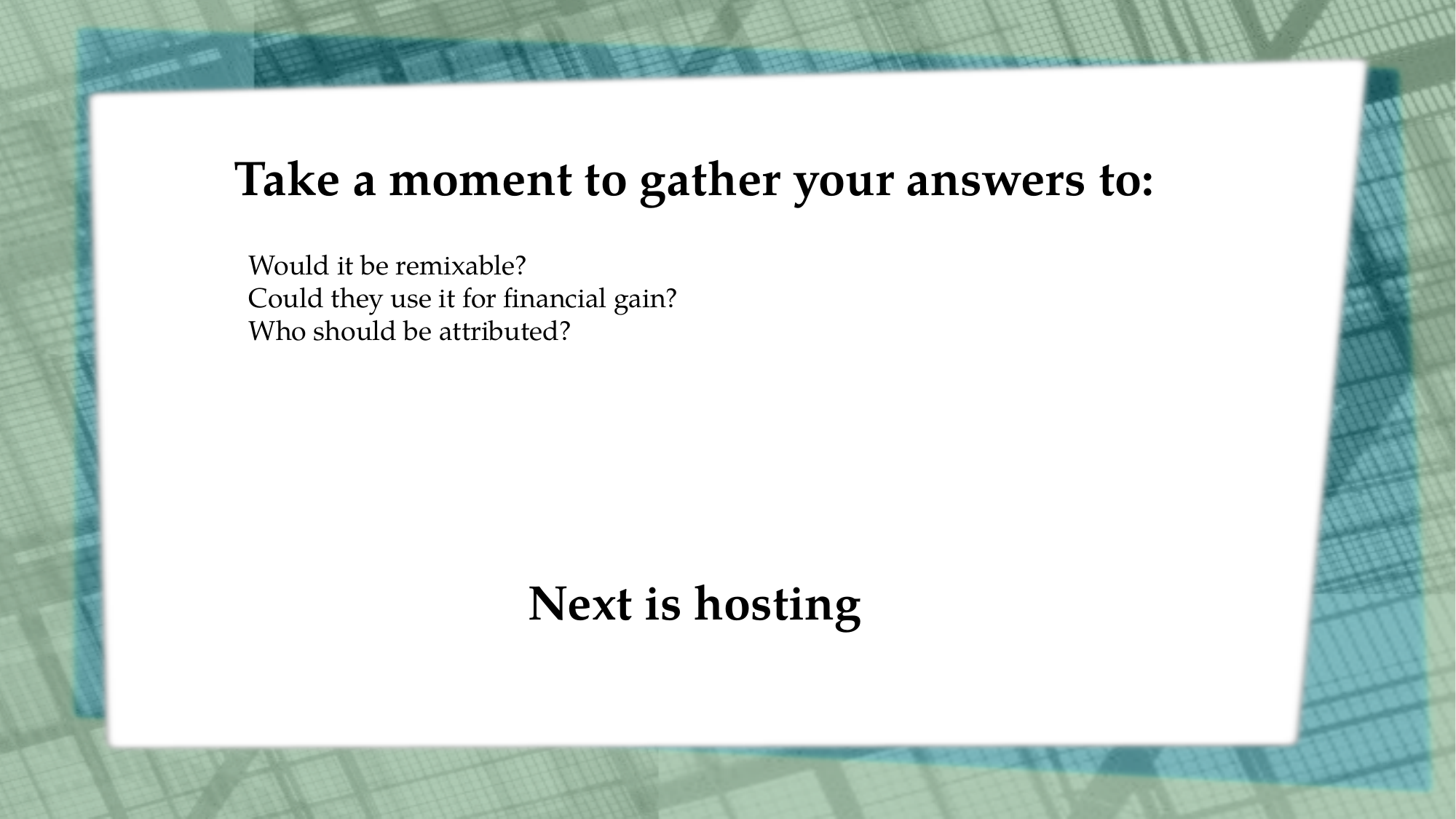

# Take a moment to gather your answers to:
Would it be remixable?
Could they use it for financial gain?
Who should be attributed?

Next is hosting